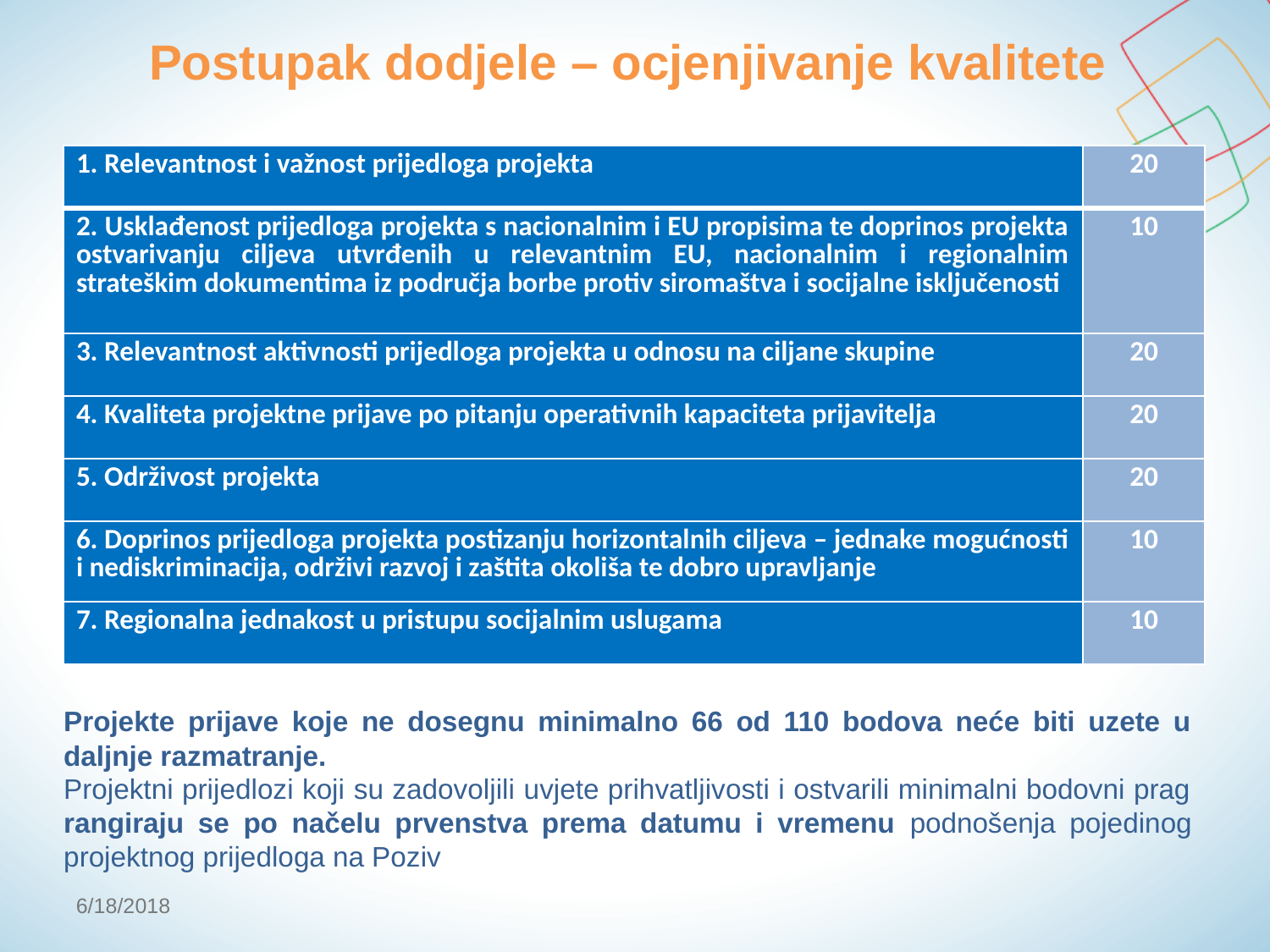

# Postupak dodjele – ocjenjivanje kvalitete
| 1. Relevantnost i važnost prijedloga projekta | 20 |
| --- | --- |
| 2. Usklađenost prijedloga projekta s nacionalnim i EU propisima te doprinos projekta ostvarivanju ciljeva utvrđenih u relevantnim EU, nacionalnim i regionalnim strateškim dokumentima iz područja borbe protiv siromaštva i socijalne isključenosti | 10 |
| 3. Relevantnost aktivnosti prijedloga projekta u odnosu na ciljane skupine | 20 |
| 4. Kvaliteta projektne prijave po pitanju operativnih kapaciteta prijavitelja | 20 |
| 5. Održivost projekta | 20 |
| 6. Doprinos prijedloga projekta postizanju horizontalnih ciljeva – jednake mogućnosti i nediskriminacija, održivi razvoj i zaštita okoliša te dobro upravljanje | 10 |
| 7. Regionalna jednakost u pristupu socijalnim uslugama | 10 |

Projekte prijave koje ne dosegnu minimalno 66 od 110 bodova neće biti uzete u daljnje razmatranje.
Projektni prijedlozi koji su zadovoljili uvjete prihvatljivosti i ostvarili minimalni bodovni prag rangiraju se po načelu prvenstva prema datumu i vremenu podnošenja pojedinog projektnog prijedloga na Poziv